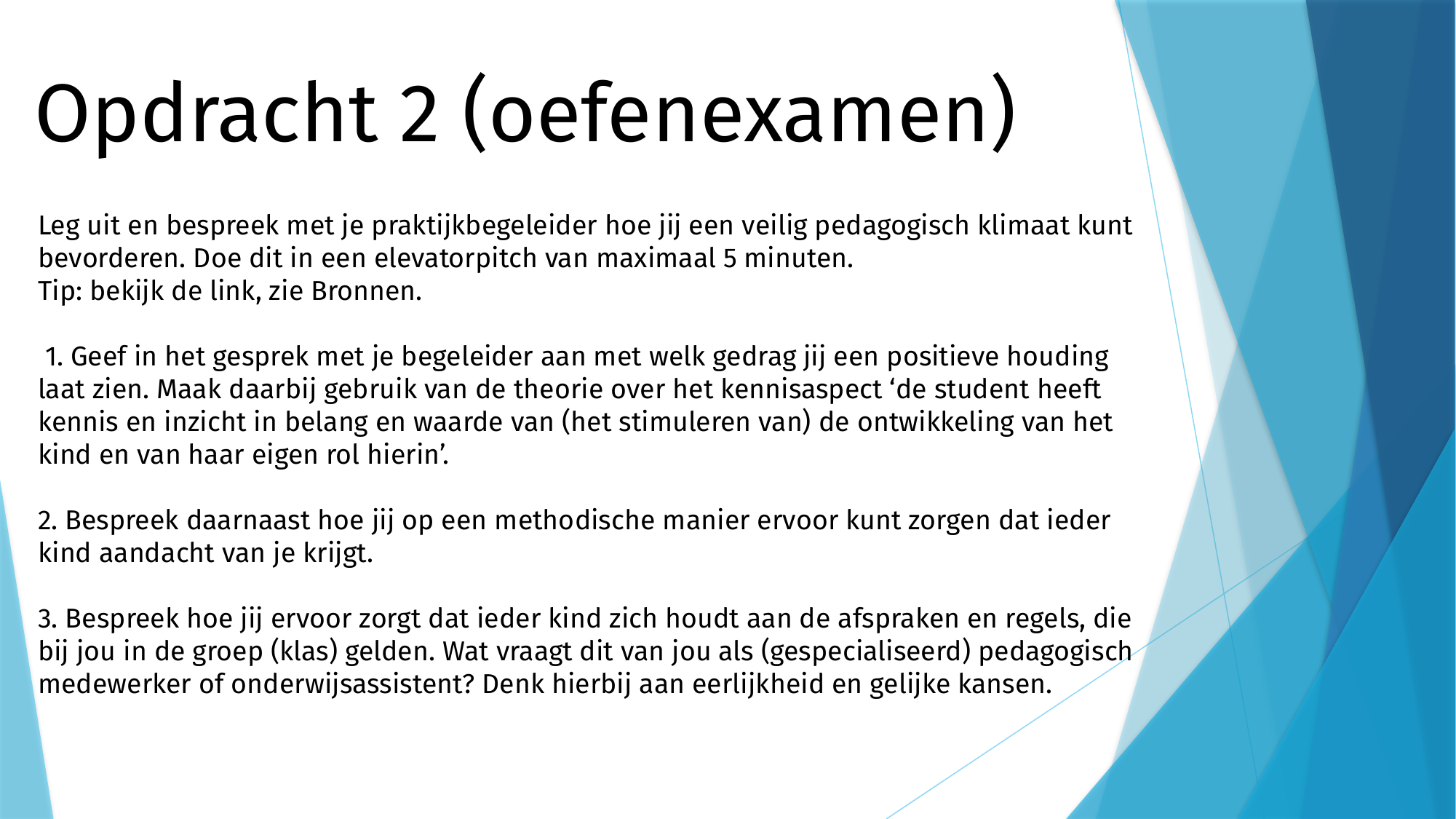

Opdracht 2 (oefenexamen)
Leg uit en bespreek met je praktijkbegeleider hoe jij een veilig pedagogisch klimaat kunt bevorderen. Doe dit in een elevatorpitch van maximaal 5 minuten.
Tip: bekijk de link, zie Bronnen.

 1. Geef in het gesprek met je begeleider aan met welk gedrag jij een positieve houding laat zien. Maak daarbij gebruik van de theorie over het kennisaspect ‘de student heeft kennis en inzicht in belang en waarde van (het stimuleren van) de ontwikkeling van het kind en van haar eigen rol hierin’.

2. Bespreek daarnaast hoe jij op een methodische manier ervoor kunt zorgen dat ieder kind aandacht van je krijgt.

3. Bespreek hoe jij ervoor zorgt dat ieder kind zich houdt aan de afspraken en regels, die bij jou in de groep (klas) gelden. Wat vraagt dit van jou als (gespecialiseerd) pedagogisch medewerker of onderwijsassistent? Denk hierbij aan eerlijkheid en gelijke kansen.